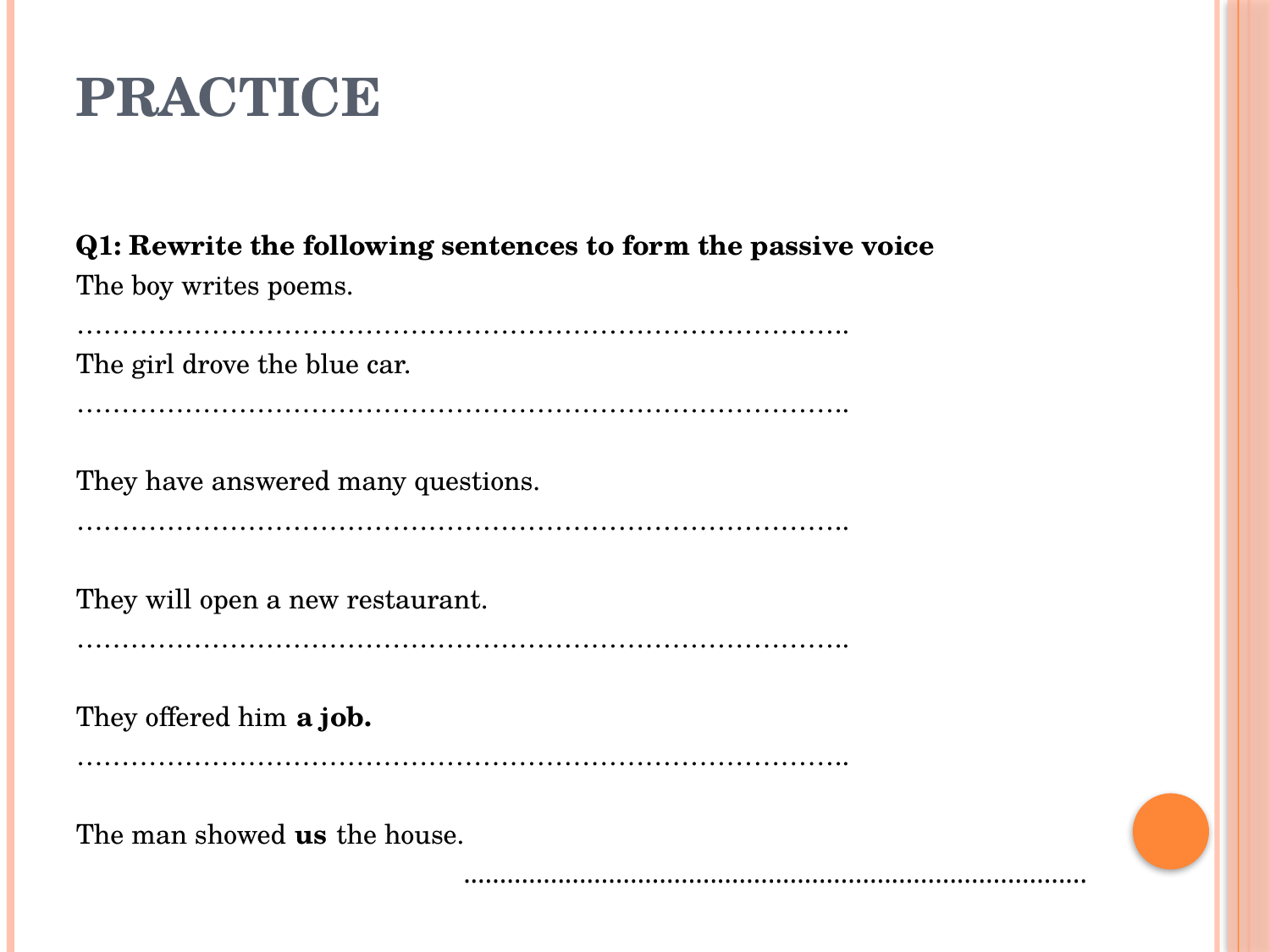

# Practice
Q1: Rewrite the following sentences to form the passive voice
The boy writes poems.
…………………………………………………………………………..
The girl drove the blue car.
…………………………………………………………………………..

They have answered many questions.
…………………………………………………………………………..

They will open a new restaurant.
…………………………………………………………………………..

They offered him a job.
…………………………………………………………………………..

The man showed us the house.
…………………………………………………………………………..